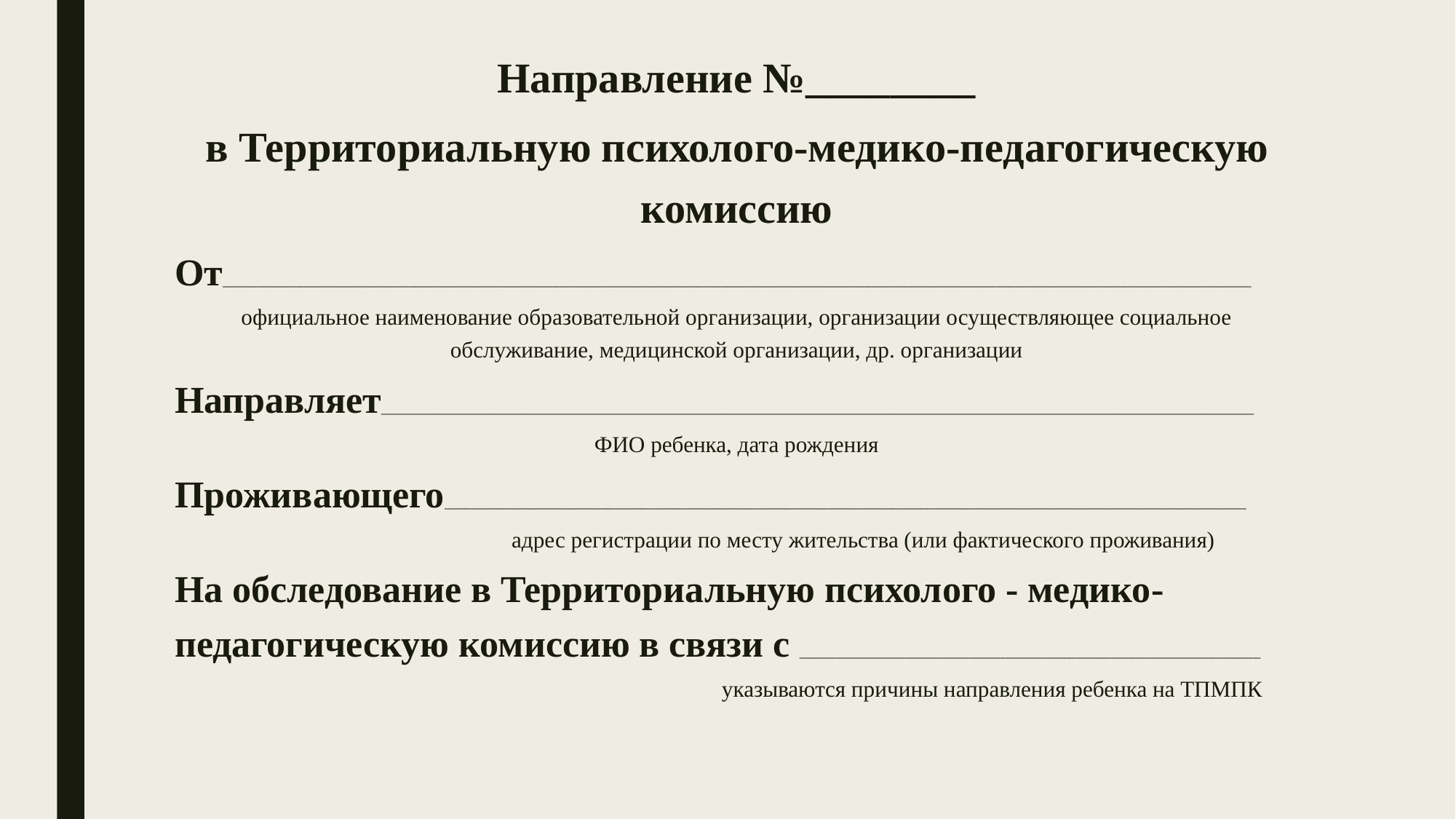

Направление №________
в Территориальную психолого-медико-педагогическую комиссию
От_________________________________________________________________________________________________________________________________________________
официальное наименование образовательной организации, организации осуществляющее социальное обслуживание, медицинской организации, др. организации
Направляет___________________________________________________________________________________________________________________________
ФИО ребенка, дата рождения
Проживающего_________________________________________________________________________________________________________________
                                             адрес регистрации по месту жительства (или фактического проживания)
На обследование в Территориальную психолого - медико-педагогическую комиссию в связи с _________________________________________________________________
                                                                                                 указываются причины направления ребенка на ТПМПК